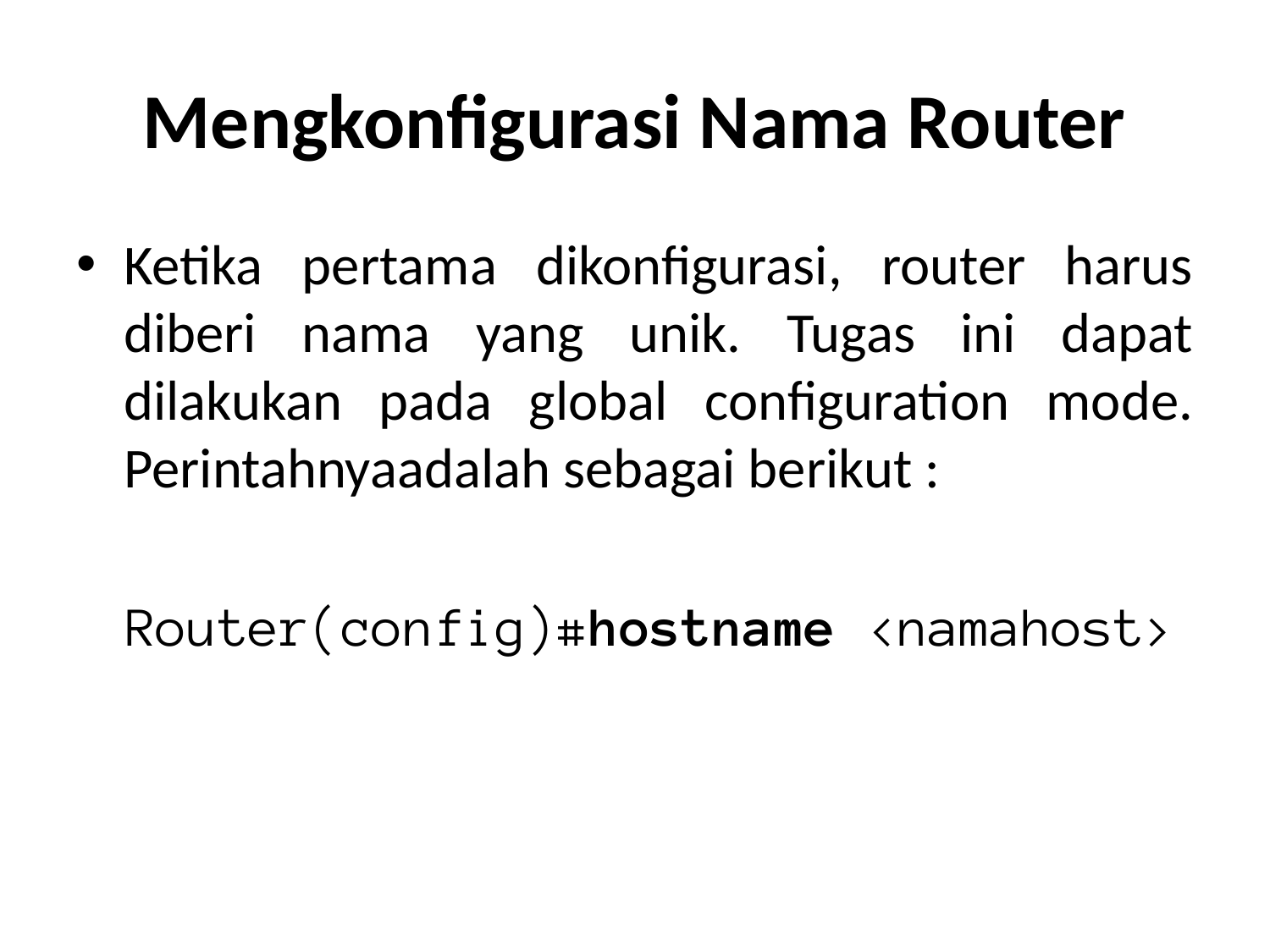

# Mengkonfigurasi Nama Router
Ketika pertama dikonfigurasi, router harus diberi nama yang unik. Tugas ini dapat dilakukan pada global configuration mode. Perintahnyaadalah sebagai berikut :

Router(config)#hostname <namahost>